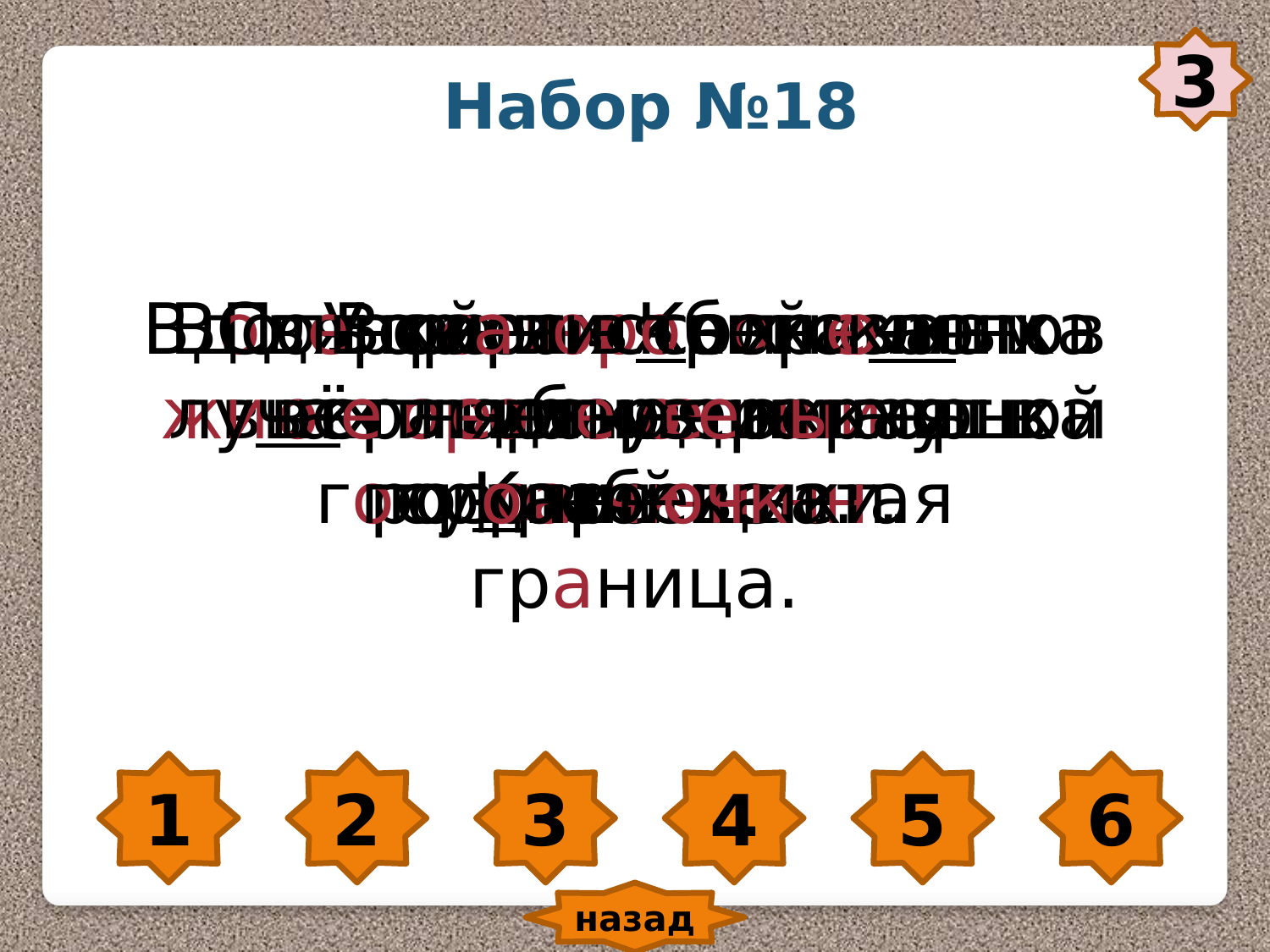

3
Набор №18
Вдоль скалистых склонов петляет узенькая тропиночка.
Утренняя зорька выкрасила вершины в розовый цвет.
В горах Кавказа проходит государственная граница.
По горным тропинкам осторожно шагают пограничники.
Водяной воробей оляпка живёт на берегах горной речки.
Сверкает в солнечных лучах ледяная верхушка Казбека.
1
2
3
4
5
6
назад